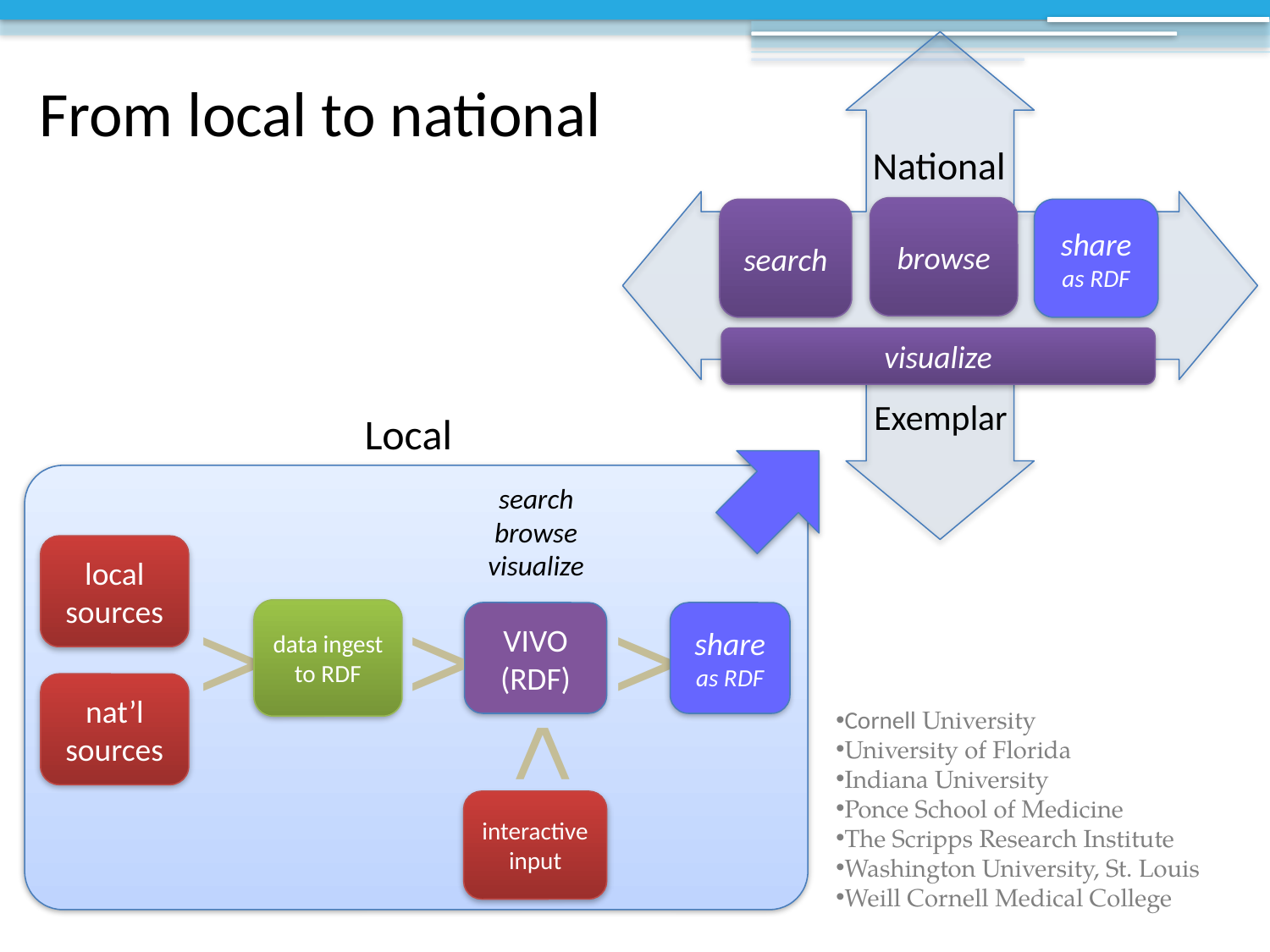

From local to national
National
browse
search
share as RDF
visualize
Exemplar
Local

search
browse
visualize
local sources
>
>
>
data ingest to RDF
VIVO
(RDF)
share as RDF
nat’l sources
>
Cornell University
University of Florida
Indiana University
Ponce School of Medicine
The Scripps Research Institute
Washington University, St. Louis
Weill Cornell Medical College
interactive
input